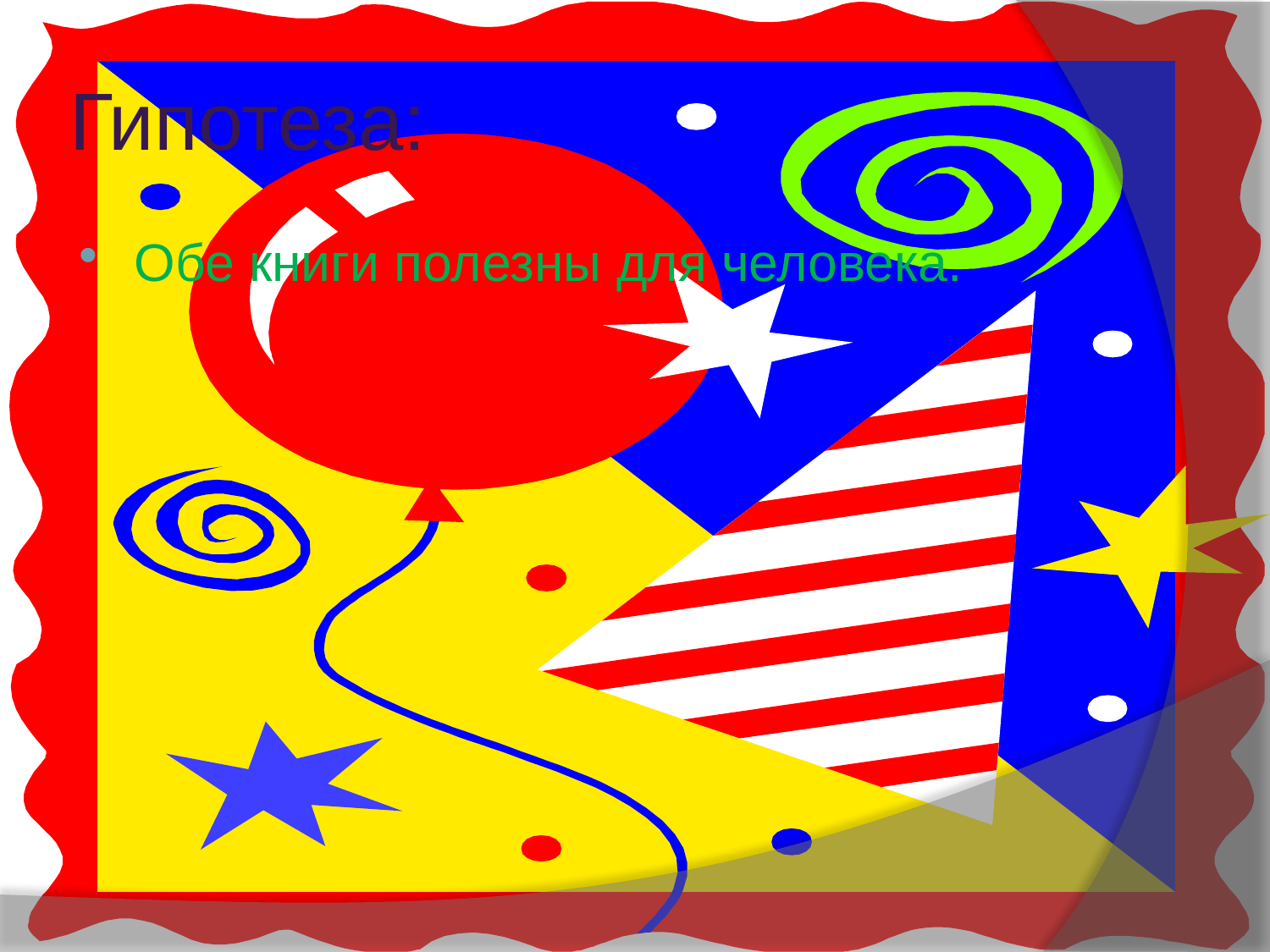

# Гипотеза:
Обе книги полезны для человека.